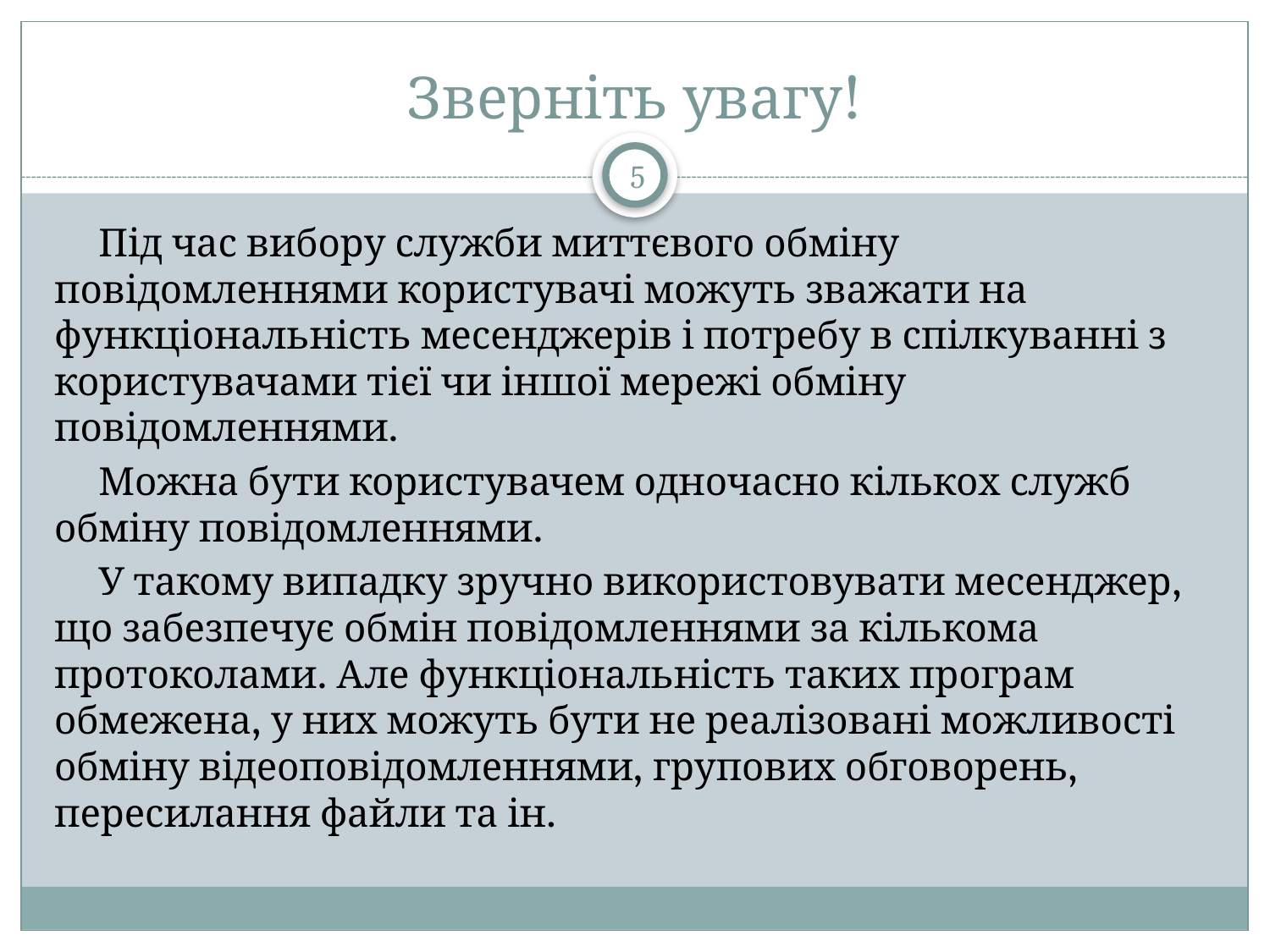

# Зверніть увагу!
5
Під час вибору служби миттєвого обміну повідомленнями користувачі можуть зважати на функціональність месенджерів і потребу в спілкуванні з користувачами тієї чи іншої мережі обміну повідомленнями.
Можна бути користувачем одночасно кількох служб обміну повідомленнями.
У такому випадку зручно використовувати месенджер, що забезпечує обмін повідомленнями за кількома протоколами. Але функціональність таких програм обмежена, у них можуть бути не реалізовані можливості обміну відеоповідомленнями, групових обговорень, пересилання файли та ін.